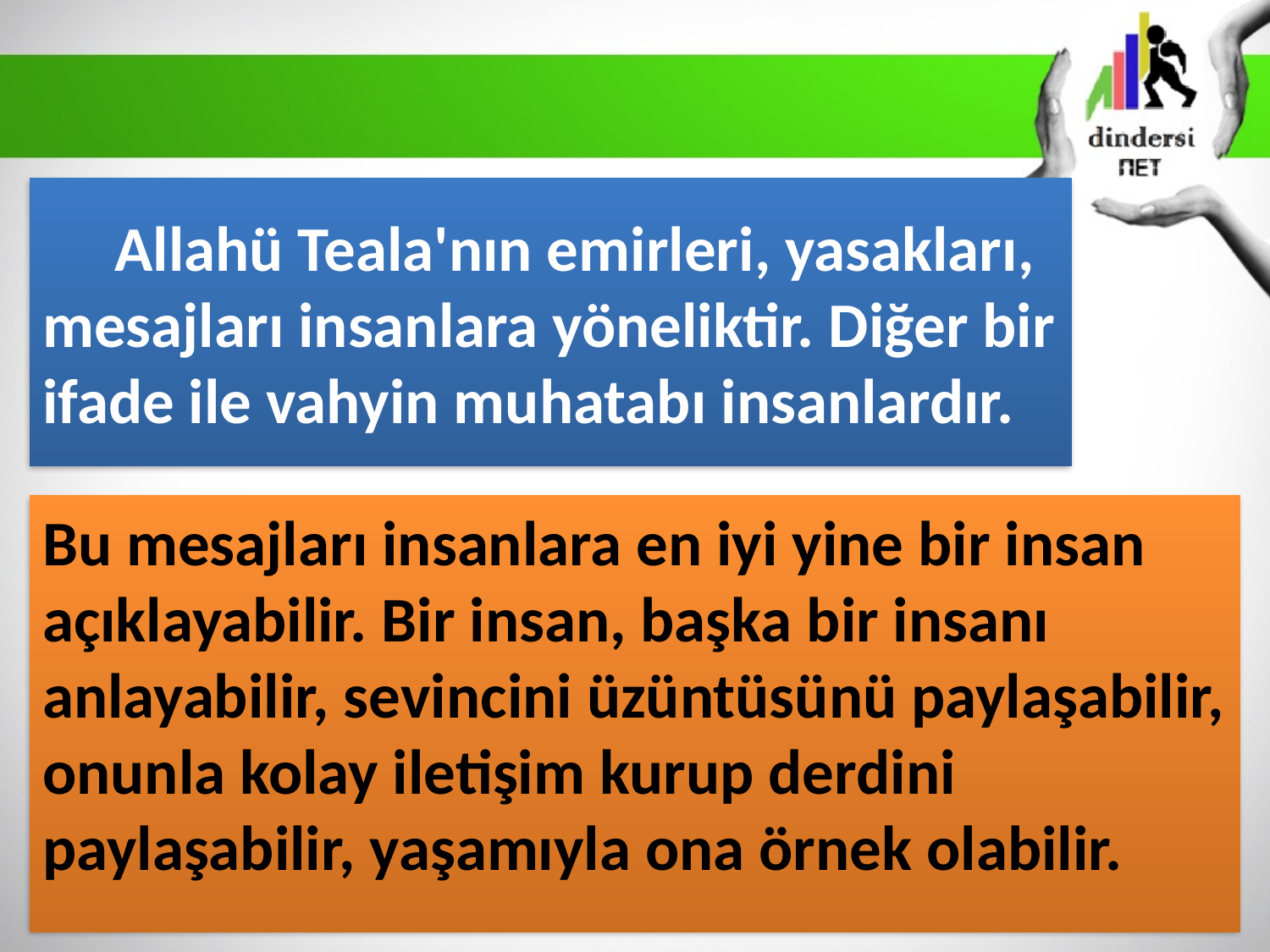

# Allahü Teala'nın emirleri, yasakları, mesajları insanlara yöneliktir. Diğer bir ifade ile vahyin muhatabı insanlardır.
Bu mesajları insanlara en iyi yine bir insan açıklayabilir. Bir insan, başka bir insanı anlayabilir, sevincini üzüntüsünü paylaşabilir, onunla kolay iletişim kurup derdini paylaşabilir, yaşamıyla ona örnek olabilir.